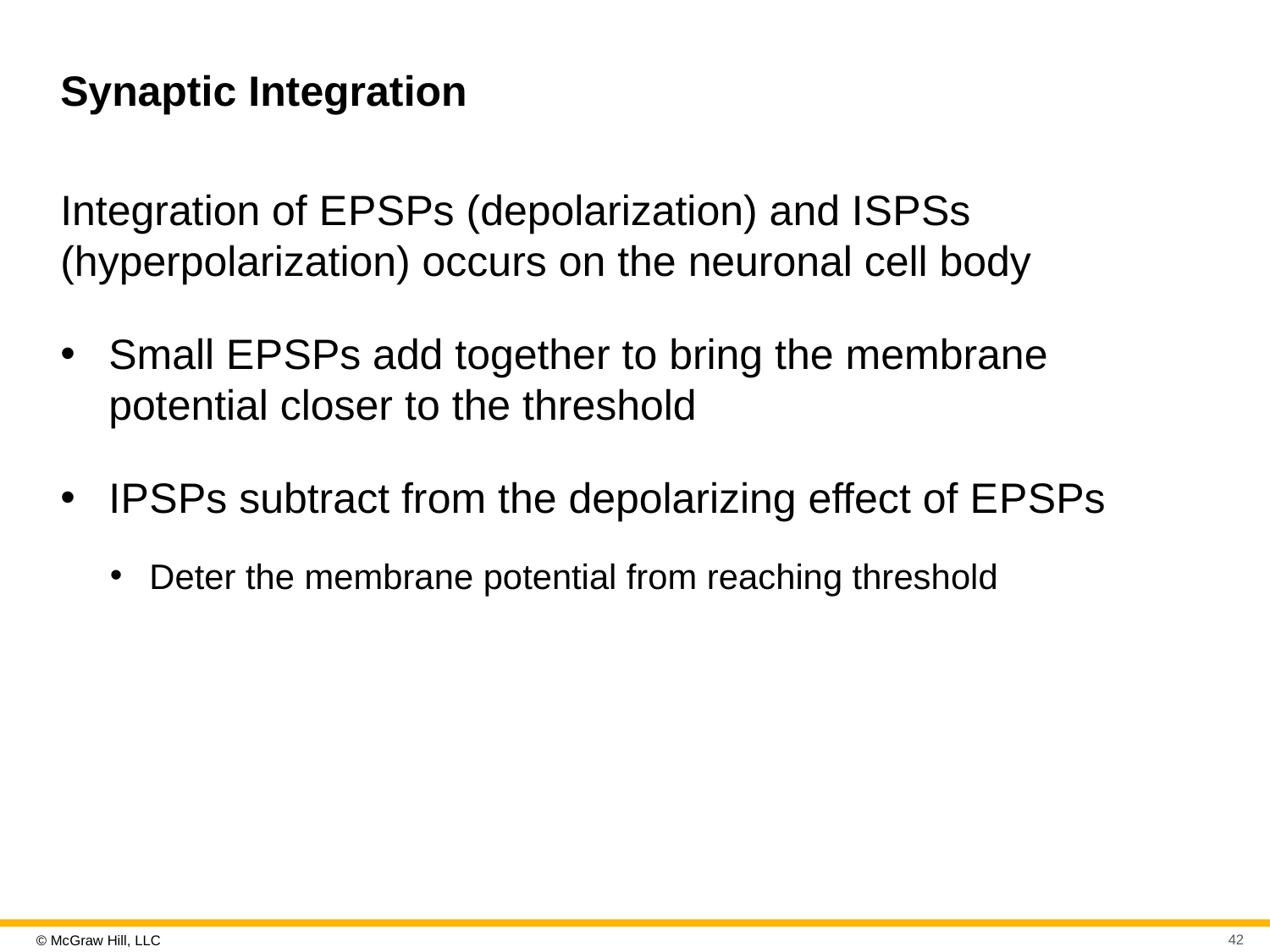

# Synaptic Integration
Integration of E P S Ps (depolarization) and I S P Ss (hyperpolarization) occurs on the neuronal cell body
Small E P S Ps add together to bring the membrane potential closer to the threshold
I P S Ps subtract from the depolarizing effect of E P S Ps
Deter the membrane potential from reaching threshold
42